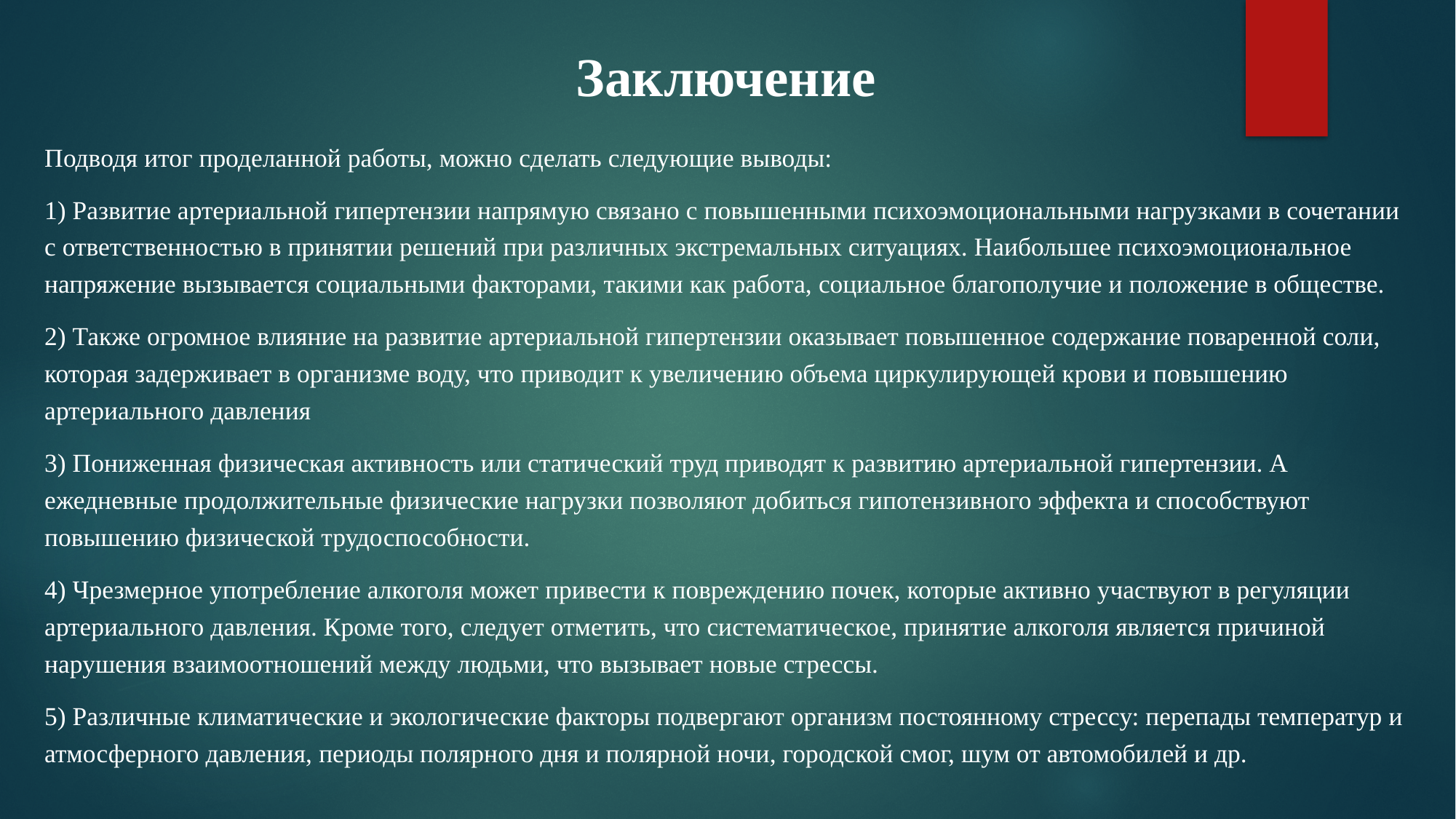

Заключение
Подводя итог проделанной работы, можно сделать следующие выводы:
1) Развитие артериальной гипертензии напрямую связано с повышенными психоэмоциональными нагрузками в сочетании с ответственностью в принятии решений при различных экстремальных ситуациях. Наибольшее психоэмоциональное напряжение вызывается социальными факторами, такими как работа, социальное благополучие и положение в обществе.
2) Также огромное влияние на развитие артериальной гипертензии оказывает повышенное содержание поваренной соли, которая задерживает в организме воду, что приводит к увеличению объема циркулирующей крови и повышению артериального давления
3) Пониженная физическая активность или статический труд приводят к развитию артериальной гипертензии. А ежедневные продолжительные физические нагрузки позволяют добиться гипотензивного эффекта и способствуют повышению физической трудоспособности.
4) Чрезмерное употребление алкоголя может привести к повреждению почек, которые активно участвуют в регуляции артериального давления. Кроме того, следует отметить, что систематическое, принятие алкоголя является причиной нарушения взаимоотношений между людьми, что вызывает новые стрессы.
5) Различные климатические и экологические факторы подвергают организм постоянному стрессу: перепады температур и атмосферного давления, периоды полярного дня и полярной ночи, городской смог, шум от автомобилей и др.